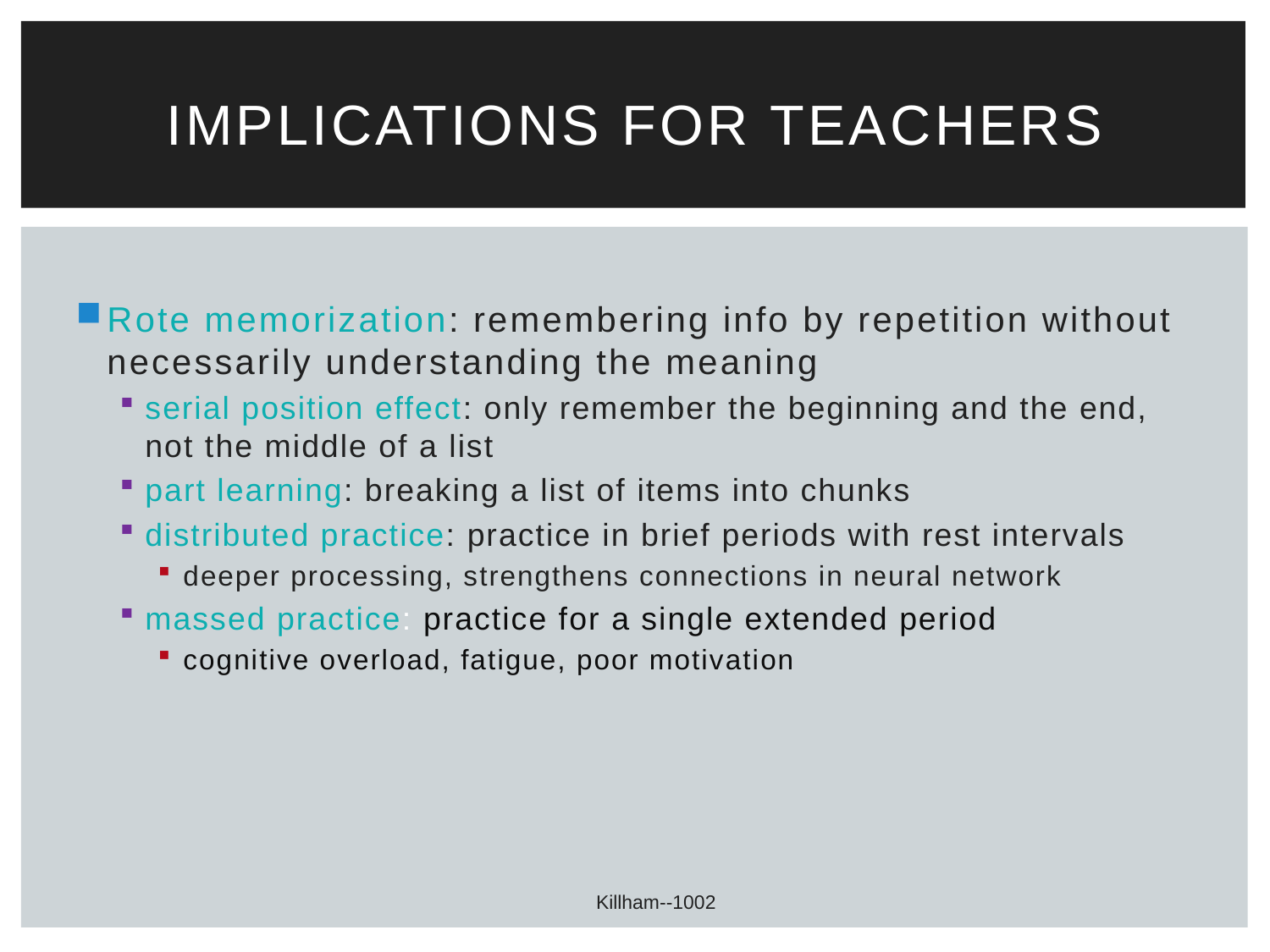

# Implications for teachers
Rote memorization: remembering info by repetition without necessarily understanding the meaning
serial position effect: only remember the beginning and the end, not the middle of a list
part learning: breaking a list of items into chunks
distributed practice: practice in brief periods with rest intervals
deeper processing, strengthens connections in neural network
massed practice: practice for a single extended period
cognitive overload, fatigue, poor motivation
Killham--1002